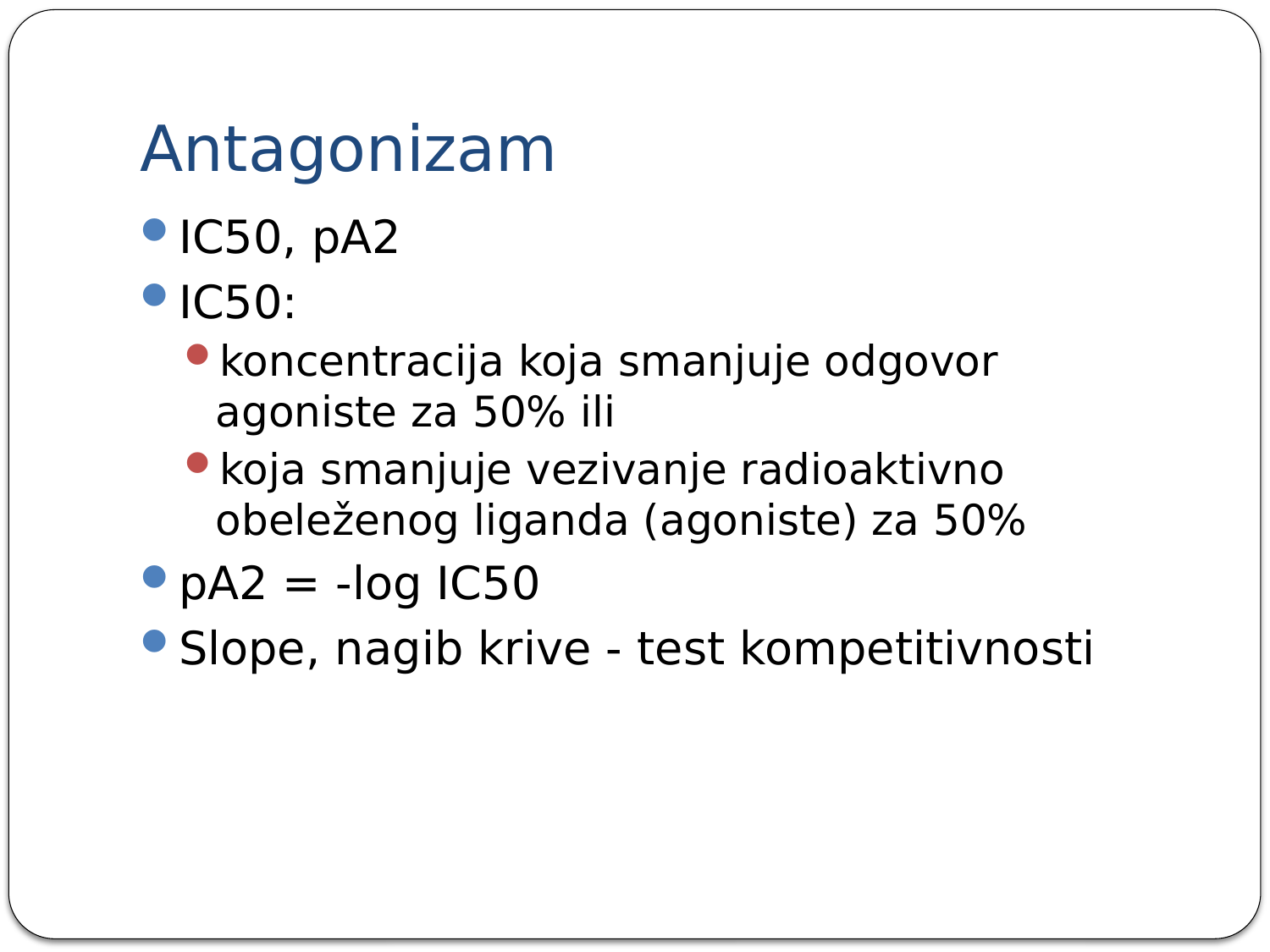

# Antagonizam
IC50, pA2
IC50:
koncentracija koja smanjuje odgovor agoniste za 50% ili
koja smanjuje vezivanje radioaktivno obeleženog liganda (agoniste) za 50%
pA2 = -log IC50
Slope, nagib krive - test kompetitivnosti